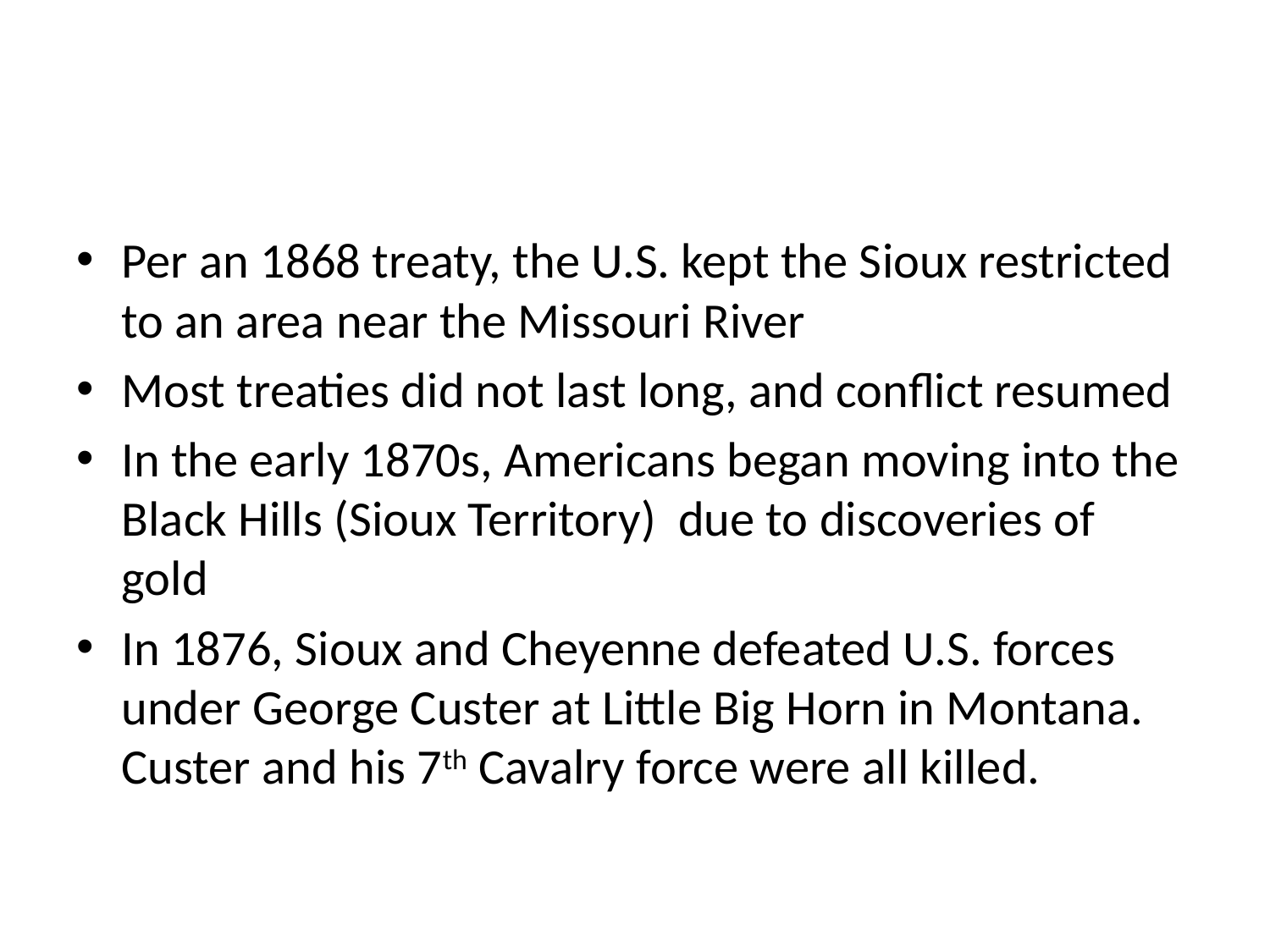

#
Per an 1868 treaty, the U.S. kept the Sioux restricted to an area near the Missouri River
Most treaties did not last long, and conflict resumed
In the early 1870s, Americans began moving into the Black Hills (Sioux Territory)  due to discoveries of gold
In 1876, Sioux and Cheyenne defeated U.S. forces under George Custer at Little Big Horn in Montana. Custer and his 7th Cavalry force were all killed.